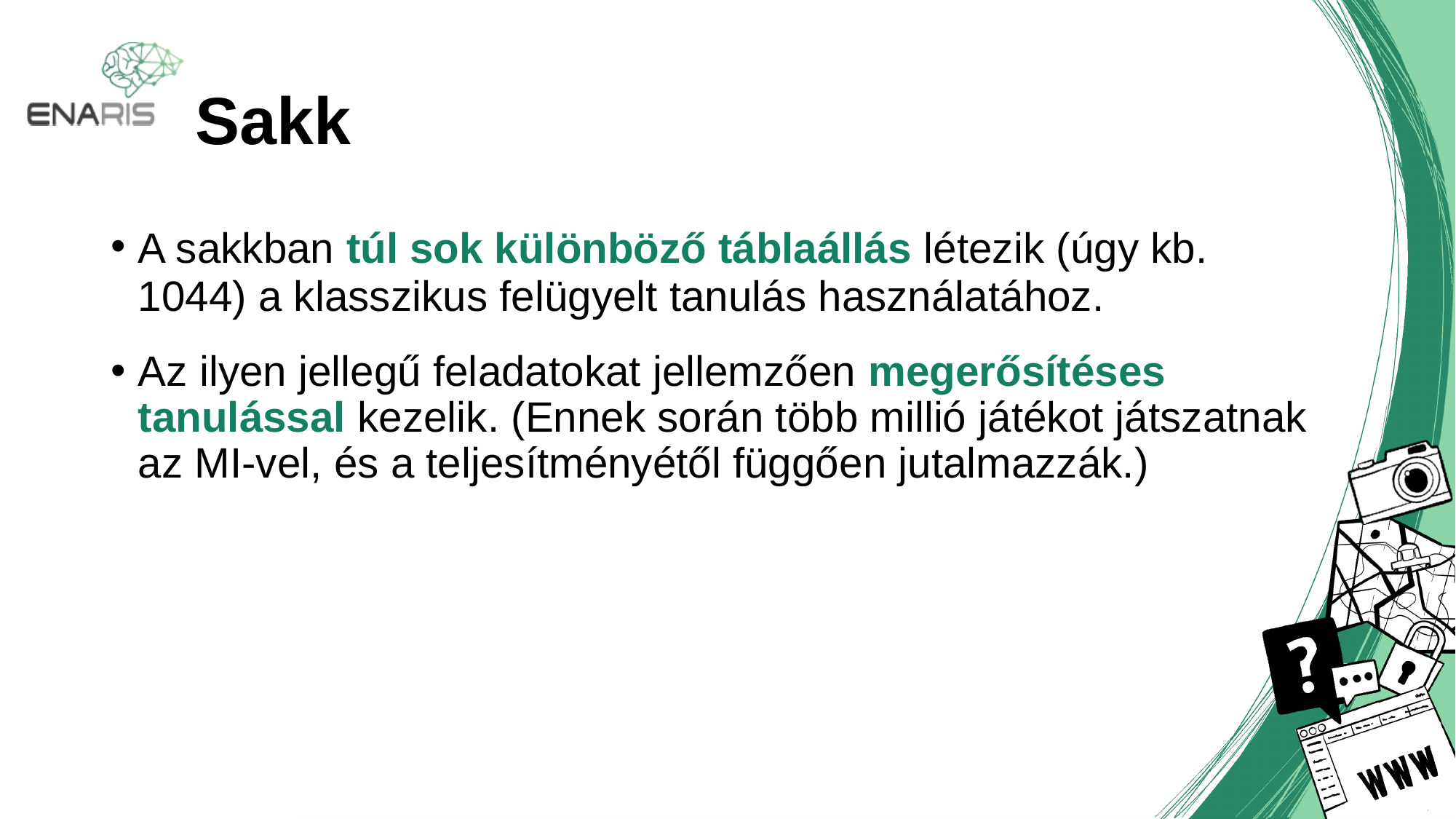

# Sakk
A sakkban túl sok különböző táblaállás létezik (úgy kb. 1044) a klasszikus felügyelt tanulás használatához.
Az ilyen jellegű feladatokat jellemzően megerősítéses tanulással kezelik. (Ennek során több millió játékot játszatnak az MI-vel, és a teljesítményétől függően jutalmazzák.)